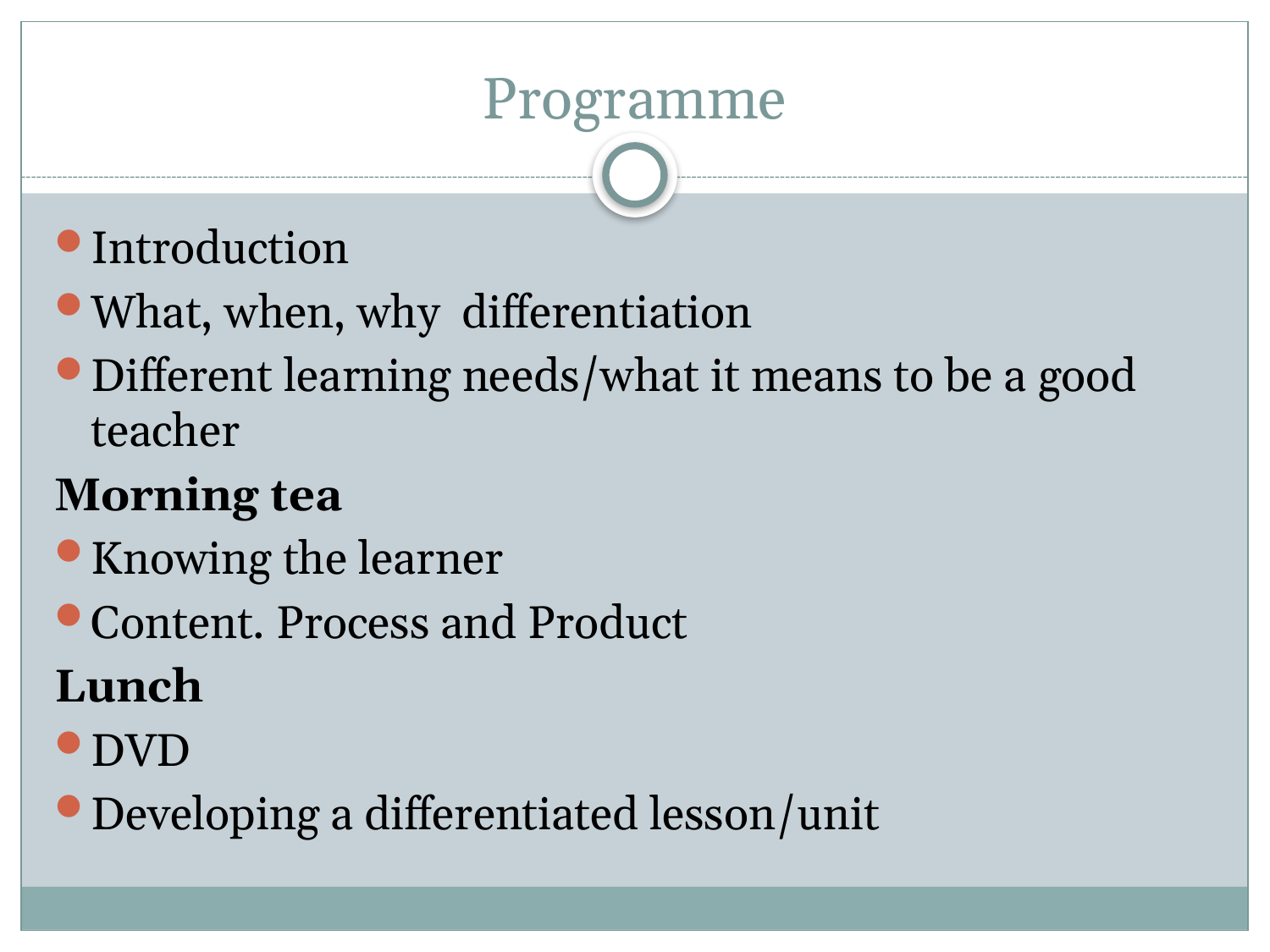

# Programme
Introduction
What, when, why  differentiation
Different learning needs/what it means to be a good teacher
Morning tea
Knowing the learner
Content. Process and Product
Lunch
DVD
Developing a differentiated lesson/unit